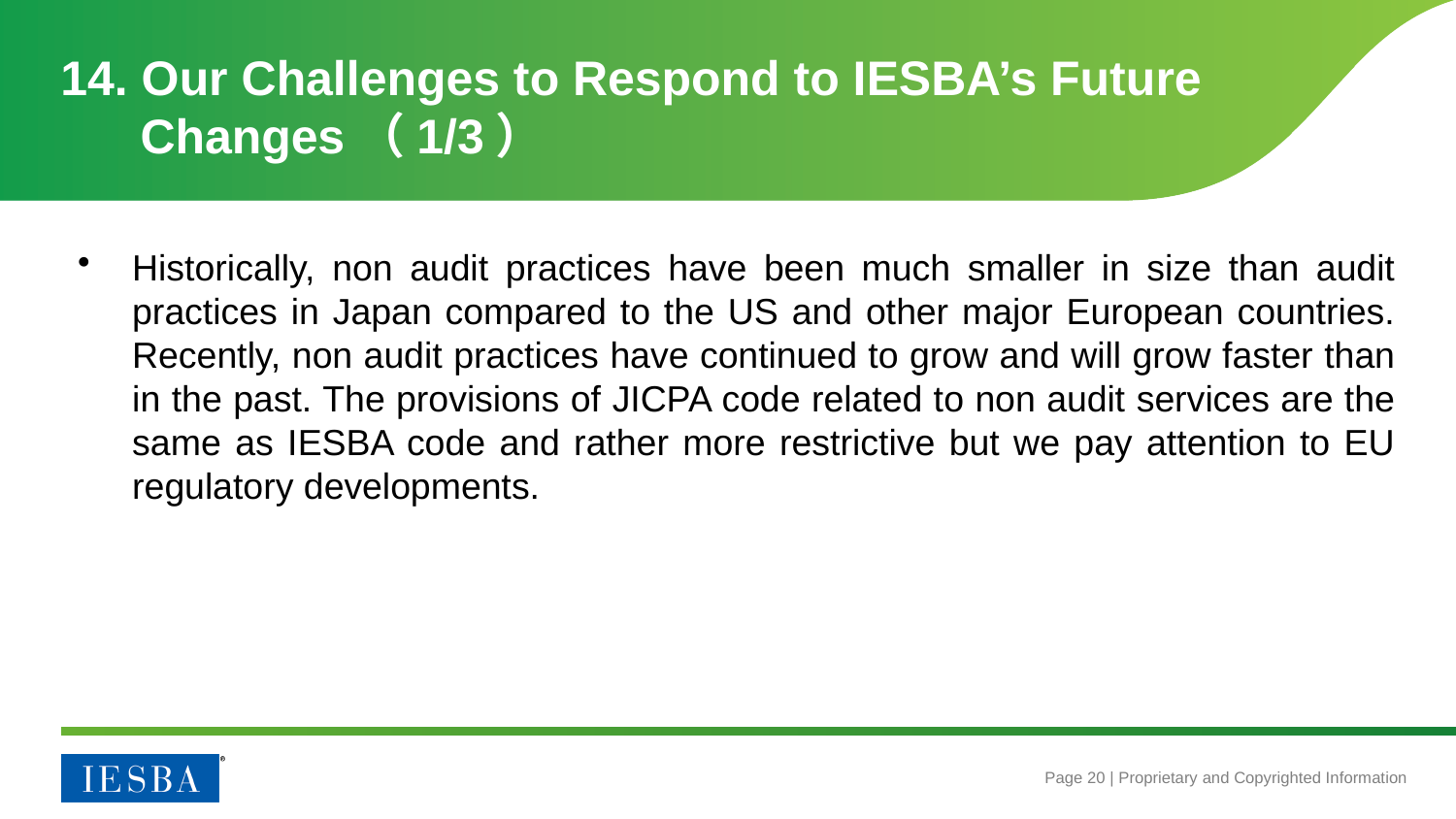

# 14. Our Challenges to Respond to IESBA’s Future Changes（1/3）
Historically, non audit practices have been much smaller in size than audit practices in Japan compared to the US and other major European countries. Recently, non audit practices have continued to grow and will grow faster than in the past. The provisions of JICPA code related to non audit services are the same as IESBA code and rather more restrictive but we pay attention to EU regulatory developments.